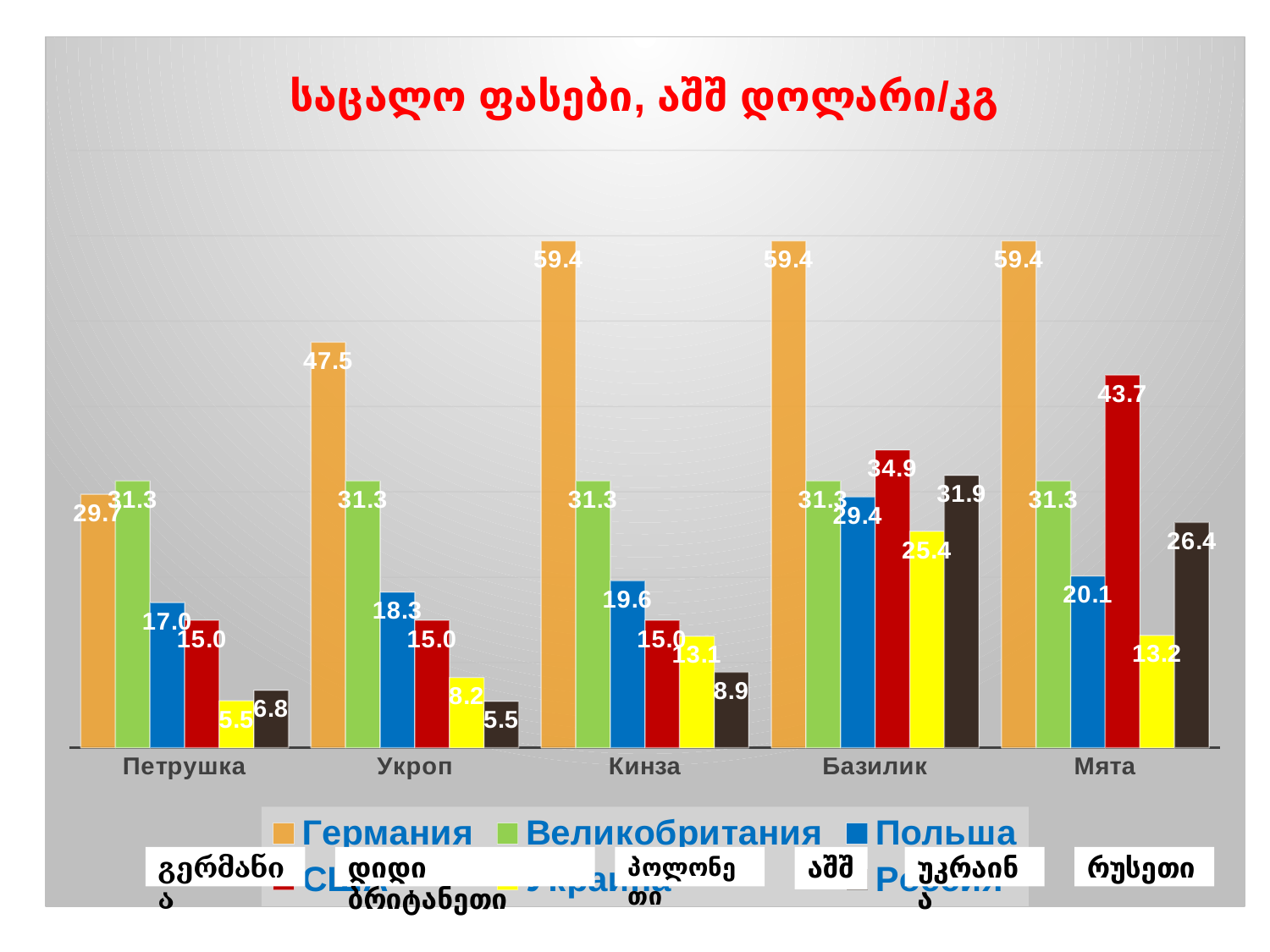

### Chart: საცალო ფასები, აშშ დოლარი/კგ

| Category | Германия | Великобритания | Польша | США | Украина | Россия |
|---|---|---|---|---|---|---|
| Петрушка | 29.7 | 31.28 | 17.024 | 14.962406015037594 | 5.5 | 6.758064516129032 |
| Укроп | 47.52 | 31.28 | 18.256 | 14.962406015037594 | 8.248076923076923 | 5.467741935483871 |
| Кинза | 59.4 | 31.28 | 19.572000000000003 | 14.962406015037594 | 13.069230769230769 | 8.870967741935484 |
| Базилик | 59.4 | 31.28 | 29.372000000000003 | 34.91228070175439 | 25.37692307692308 | 31.93548387096774 |
| Мята | 59.4 | 31.28 | 20.132000000000005 | 43.684210526315795 | 13.181318681318679 | 26.41935483870968 |